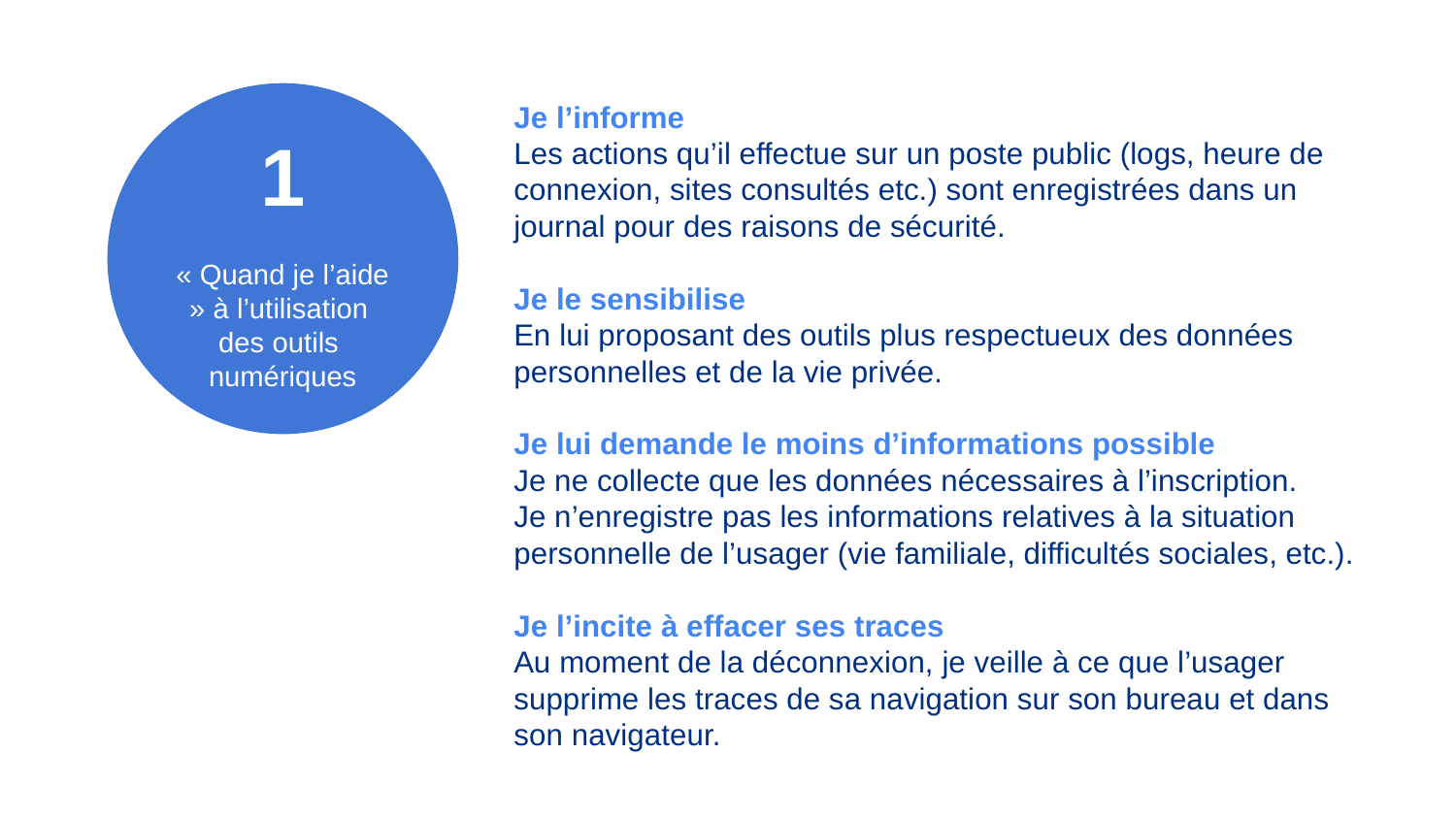

1

« Quand je l’aide » à l’utilisation
des outils  numériques
Je l’informe
Les actions qu’il effectue sur un poste public (logs, heure de connexion, sites consultés etc.) sont enregistrées dans un journal pour des raisons de sécurité.

Je le sensibilise
En lui proposant des outils plus respectueux des données personnelles et de la vie privée.

Je lui demande le moins d’informations possible
Je ne collecte que les données nécessaires à l’inscription.
Je n’enregistre pas les informations relatives à la situation personnelle de l’usager (vie familiale, difficultés sociales, etc.).

Je l’incite à effacer ses traces
Au moment de la déconnexion, je veille à ce que l’usager supprime les traces de sa navigation sur son bureau et dans son navigateur.